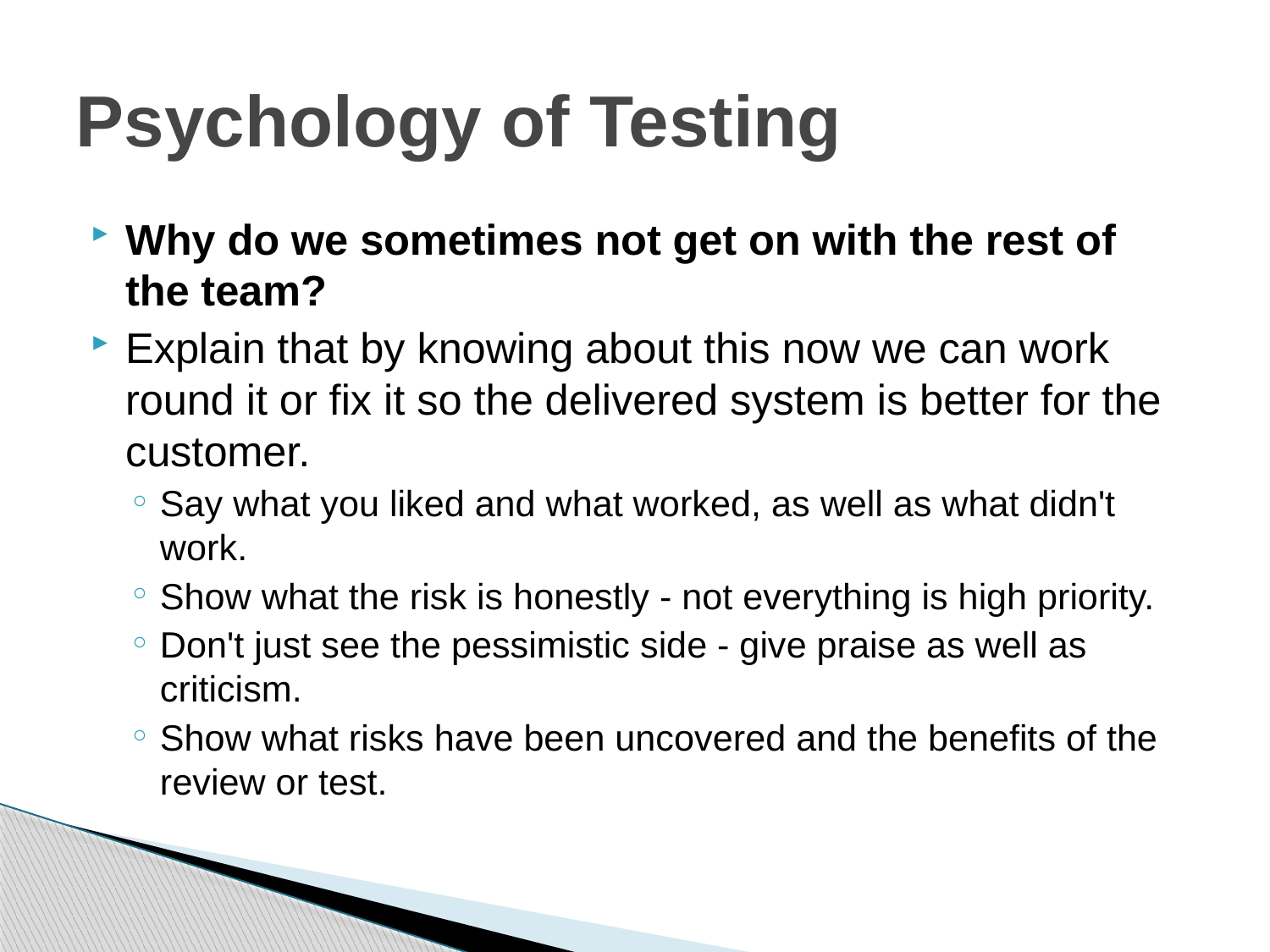

# Psychology of Testing
Why do we sometimes not get on with the rest of the team?
Explain that by knowing about this now we can work round it or fix it so the delivered system is better for the customer.
Say what you liked and what worked, as well as what didn't work.
Show what the risk is honestly - not everything is high priority.
Don't just see the pessimistic side - give praise as well as criticism.
Show what risks have been uncovered and the benefits of the review or test.